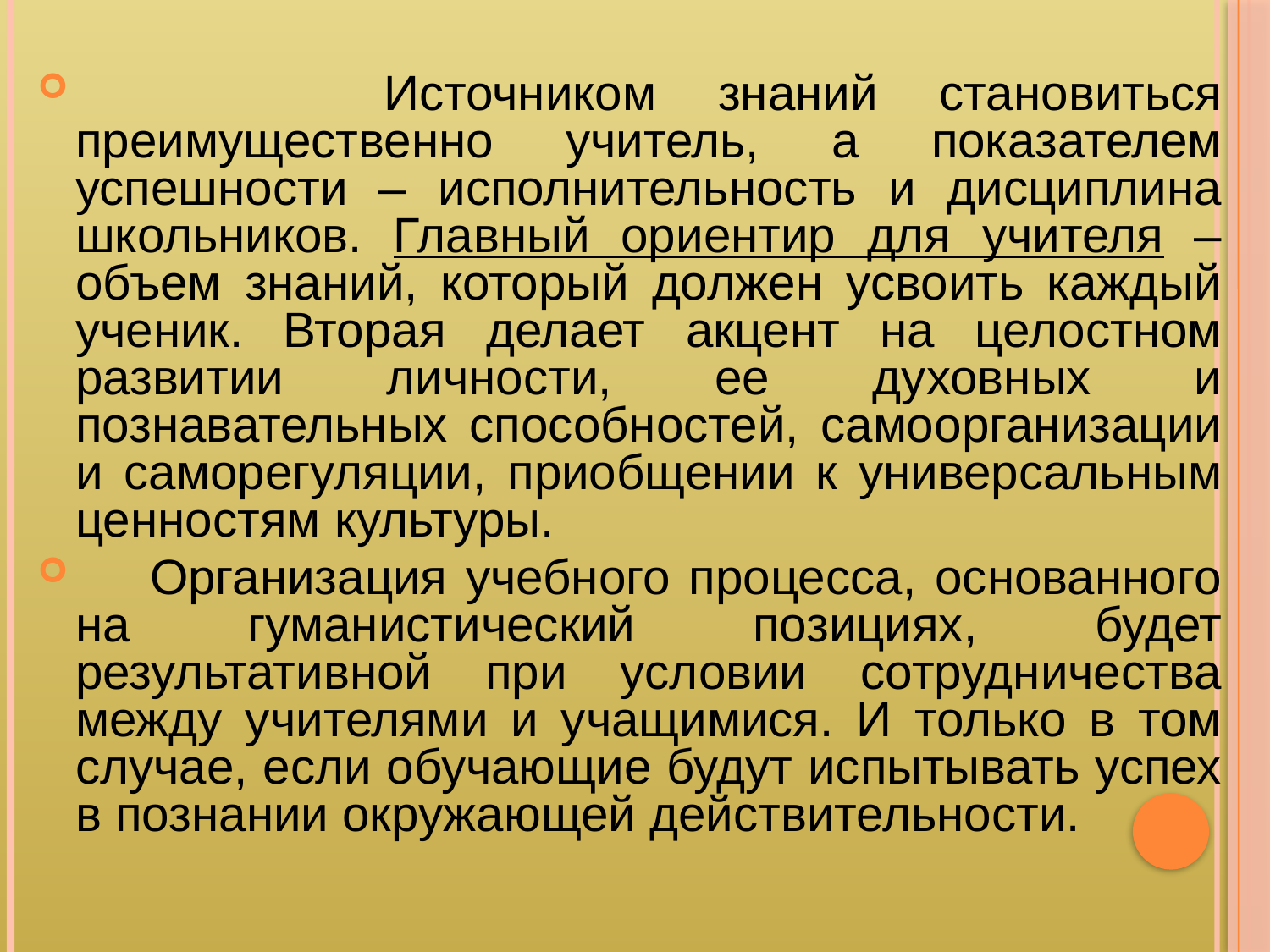

Источником знаний становиться преимущественно учитель, а показателем успешности – исполнительность и дисциплина школьников. Главный ориентир для учителя – объем знаний, который должен усвоить каждый ученик. Вторая делает акцент на целостном развитии личности, ее духовных и познавательных способностей, самоорганизации и саморегуляции, приобщении к универсальным ценностям культуры.
    Организация учебного процесса, основанного на гуманистический позициях, будет результативной при условии сотрудничества между учителями и учащимися. И только в том случае, если обучающие будут испытывать успех в познании окружающей действительности.